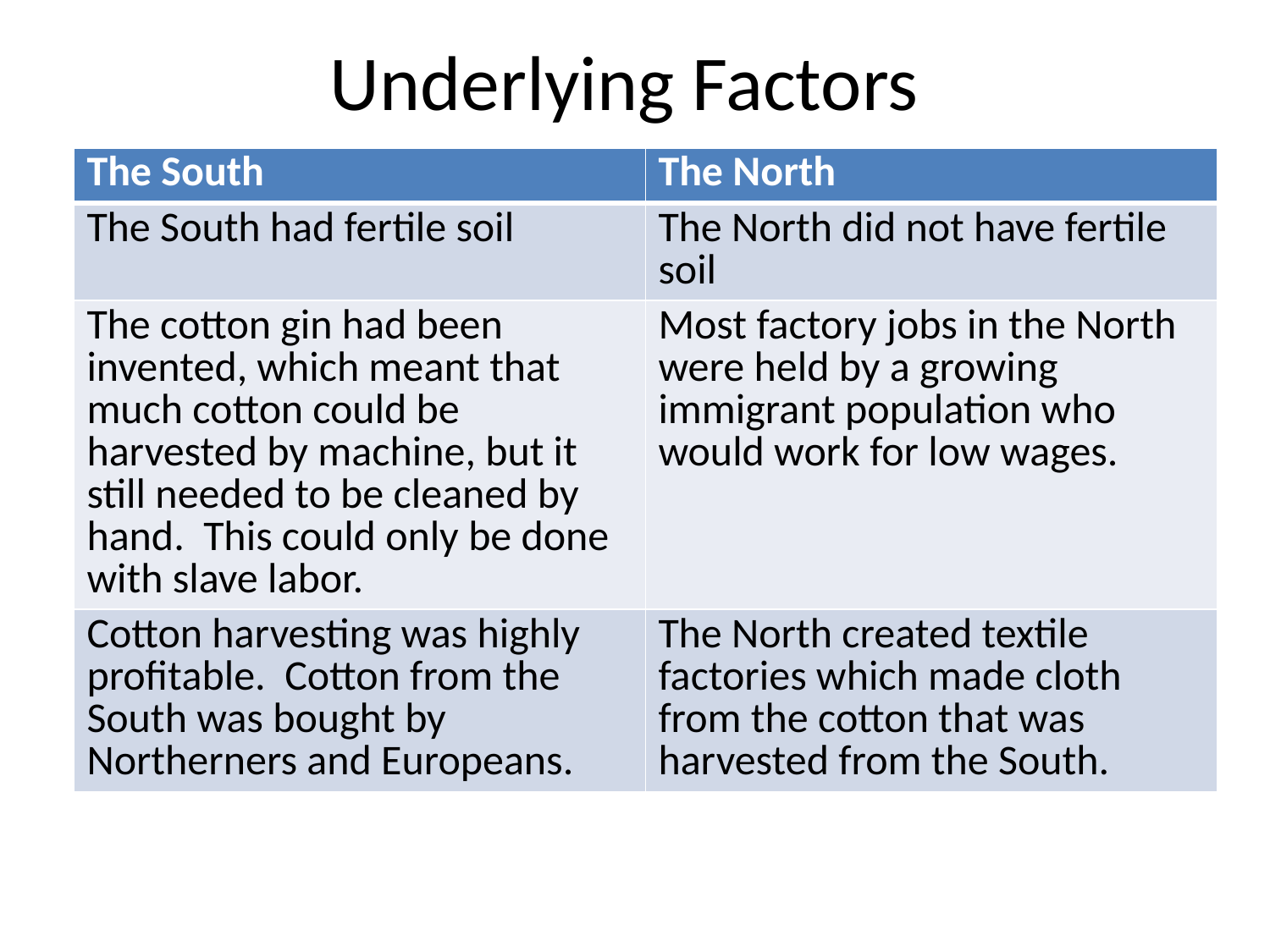

# Underlying Factors
| The South | The North |
| --- | --- |
| The South had fertile soil | The North did not have fertile soil |
| The cotton gin had been invented, which meant that much cotton could be harvested by machine, but it still needed to be cleaned by hand. This could only be done with slave labor. | Most factory jobs in the North were held by a growing immigrant population who would work for low wages. |
| Cotton harvesting was highly profitable. Cotton from the South was bought by Northerners and Europeans. | The North created textile factories which made cloth from the cotton that was harvested from the South. |